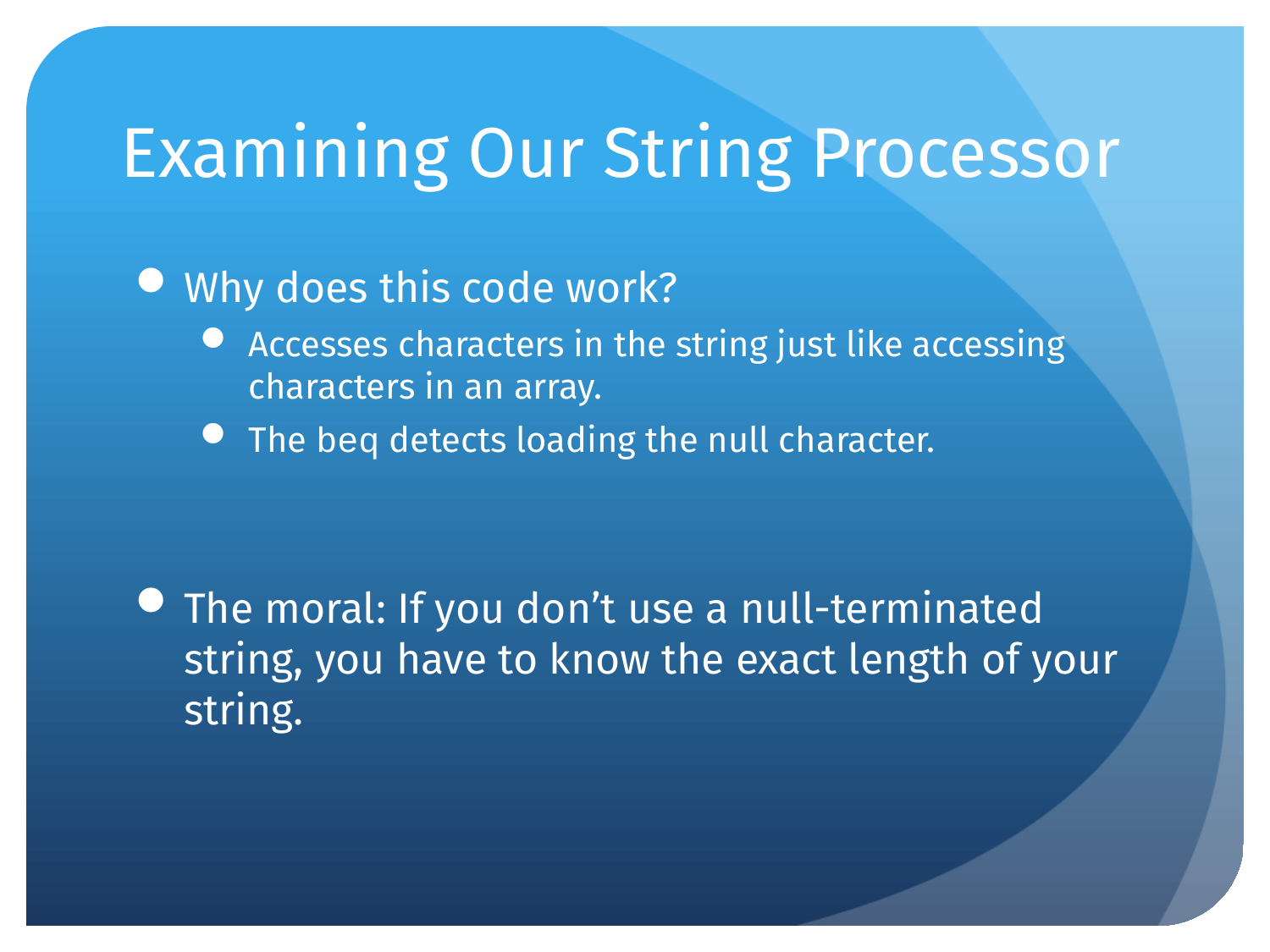

# Examining Our String Processor
Why does this code work?
Accesses characters in the string just like accessing characters in an array.
The beq detects loading the null character.

The moral: If you don’t use a null-terminated string, you have to know the exact length of your string.